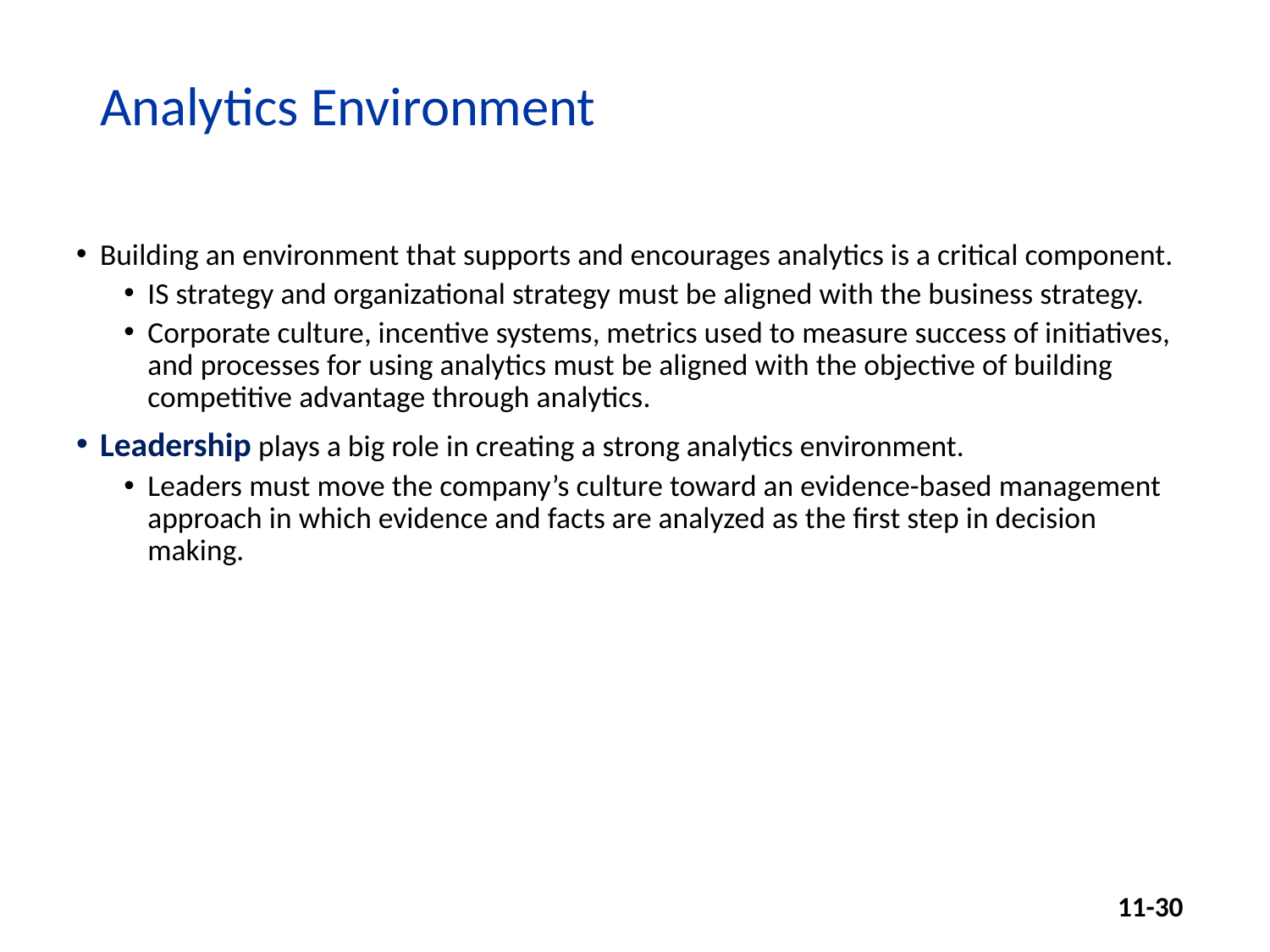

# Analytics Environment
Building an environment that supports and encourages analytics is a critical component.
IS strategy and organizational strategy must be aligned with the business strategy.
Corporate culture, incentive systems, metrics used to measure success of initiatives, and processes for using analytics must be aligned with the objective of building competitive advantage through analytics.
Leadership plays a big role in creating a strong analytics environment.
Leaders must move the company’s culture toward an evidence-based management approach in which evidence and facts are analyzed as the first step in decision making.